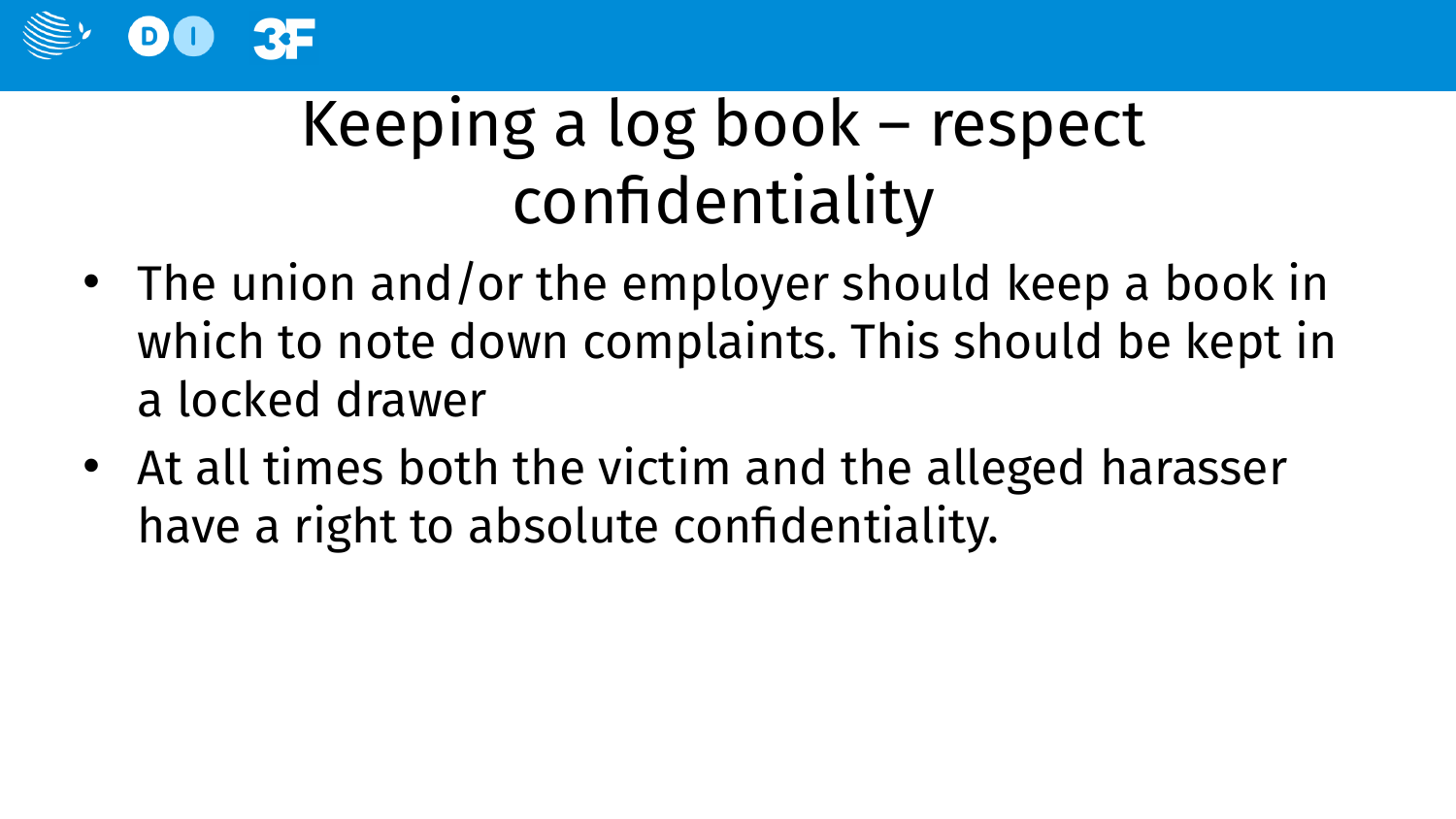

# Keeping a log book – respect confidentiality
The union and/or the employer should keep a book in which to note down complaints. This should be kept in a locked drawer
At all times both the victim and the alleged harasser have a right to absolute confidentiality.